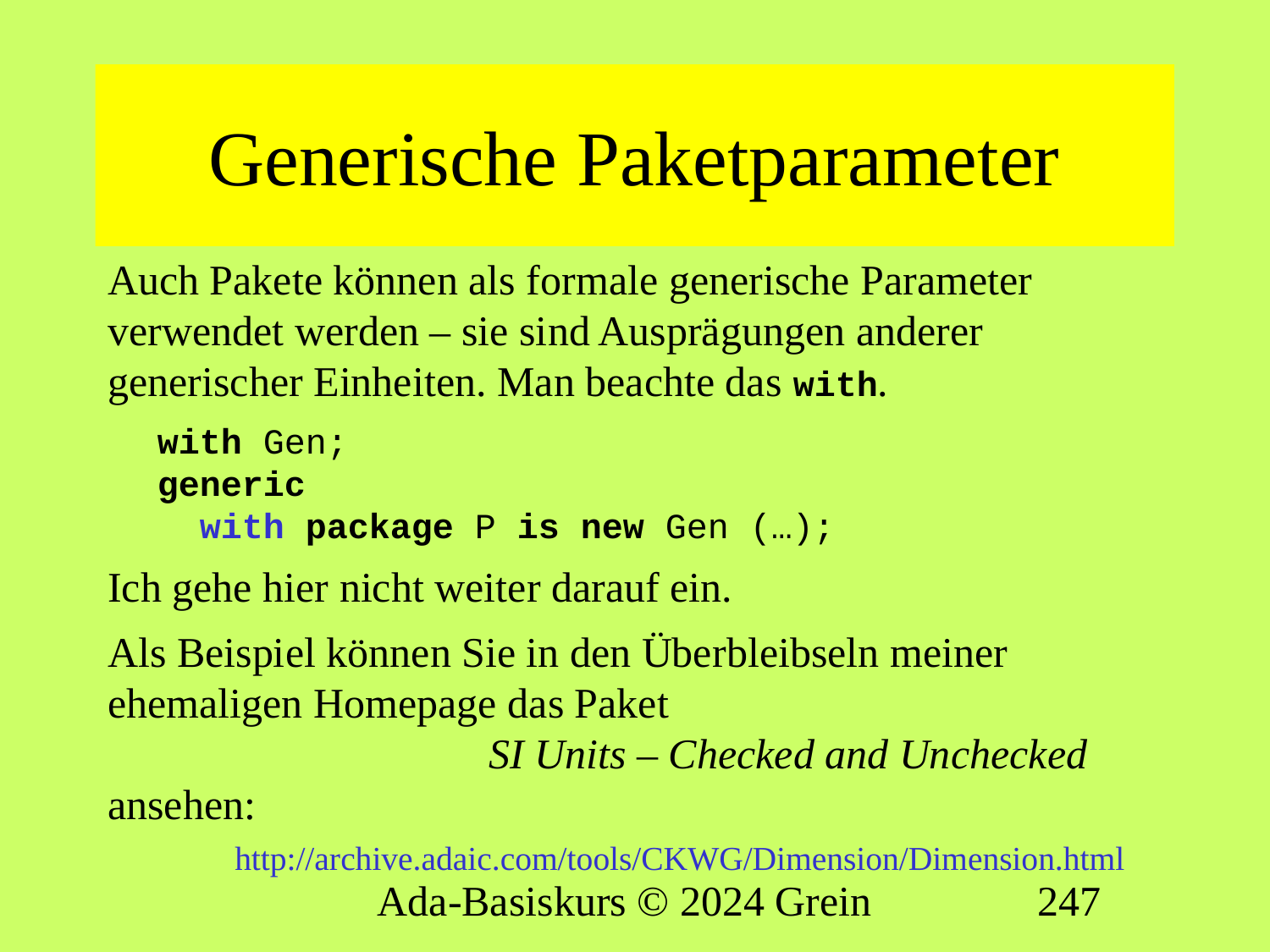

# Generische Paketparameter
Auch Pakete können als formale generische Parameter verwendet werden – sie sind Ausprägungen anderer generischer Einheiten. Man beachte das with.
with Gen;
generic
  with package P is new Gen (…);
Ich gehe hier nicht weiter darauf ein.
Als Beispiel können Sie in den Überbleibseln meiner ehemaligen Homepage das Paket
			SI Units – Checked and Unchecked
ansehen:
	http://archive.adaic.com/tools/CKWG/Dimension/Dimension.html
Ada-Basiskurs © 2024 Grein
247